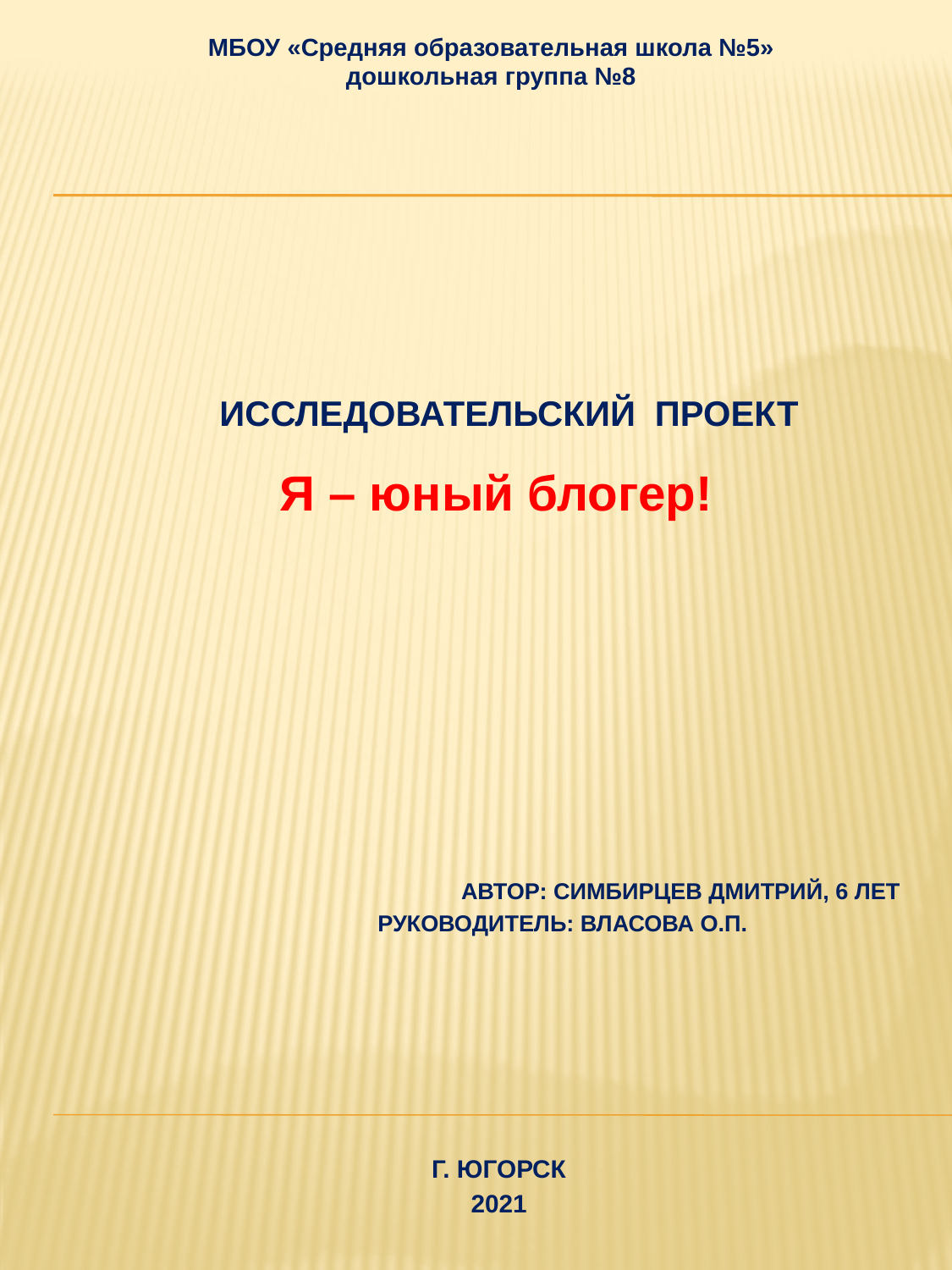

МБОУ «Средняя образовательная школа №5»
дошкольная группа №8
ИССЛЕДОВАТЕЛЬСКИЙ  ПРОЕКТ
Я – юный блогер!

Автор: Симбирцев Дмитрий, 6 лет
Руководитель: Власова О.П.

г. Югорск
2021